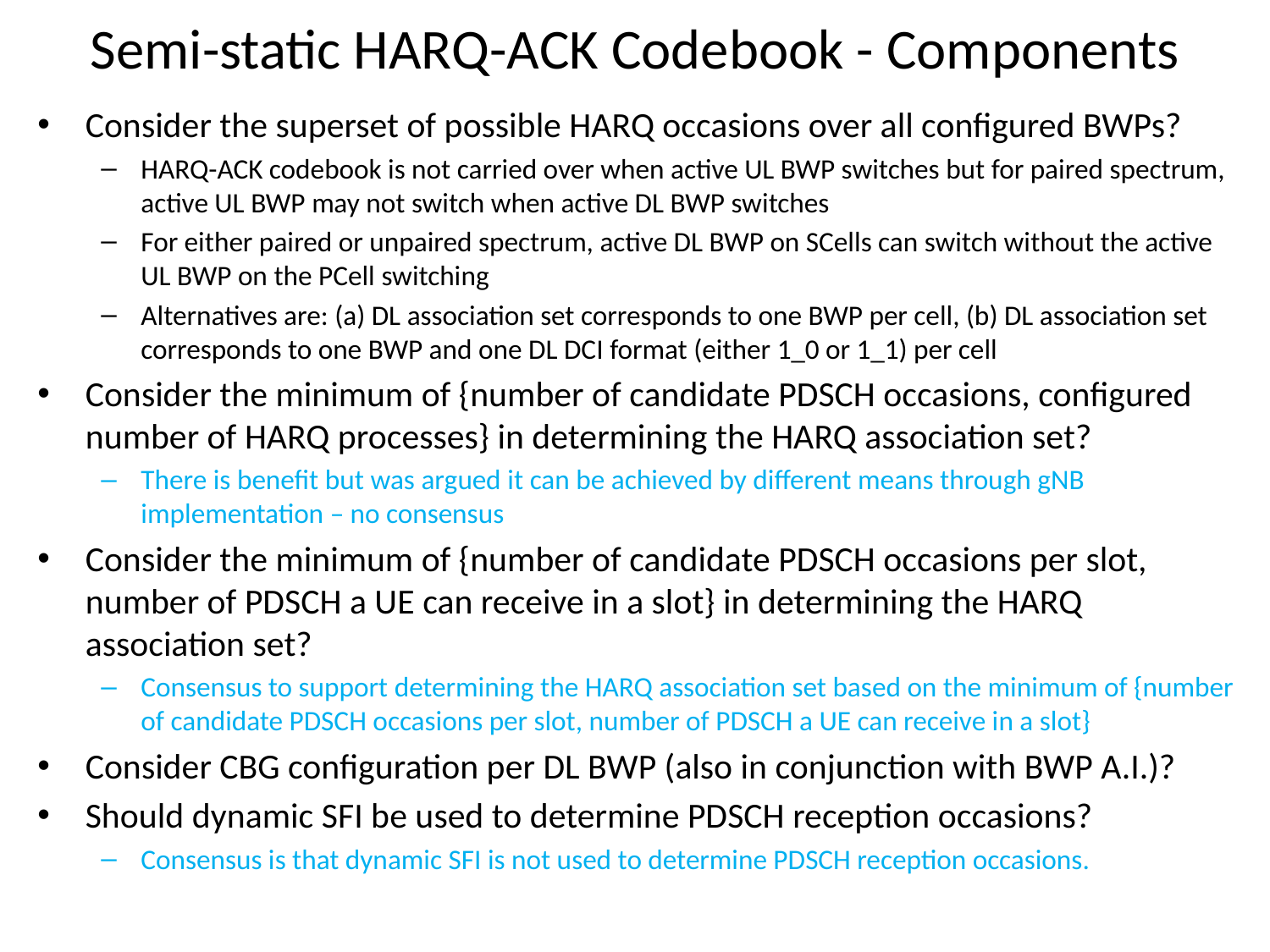

# Semi-static HARQ-ACK Codebook - Components
Consider the superset of possible HARQ occasions over all configured BWPs?
HARQ-ACK codebook is not carried over when active UL BWP switches but for paired spectrum, active UL BWP may not switch when active DL BWP switches
For either paired or unpaired spectrum, active DL BWP on SCells can switch without the active UL BWP on the PCell switching
Alternatives are: (a) DL association set corresponds to one BWP per cell, (b) DL association set corresponds to one BWP and one DL DCI format (either 1_0 or 1_1) per cell
Consider the minimum of {number of candidate PDSCH occasions, configured number of HARQ processes} in determining the HARQ association set?
There is benefit but was argued it can be achieved by different means through gNB implementation – no consensus
Consider the minimum of {number of candidate PDSCH occasions per slot, number of PDSCH a UE can receive in a slot} in determining the HARQ association set?
Consensus to support determining the HARQ association set based on the minimum of {number of candidate PDSCH occasions per slot, number of PDSCH a UE can receive in a slot}
Consider CBG configuration per DL BWP (also in conjunction with BWP A.I.)?
Should dynamic SFI be used to determine PDSCH reception occasions?
Consensus is that dynamic SFI is not used to determine PDSCH reception occasions.